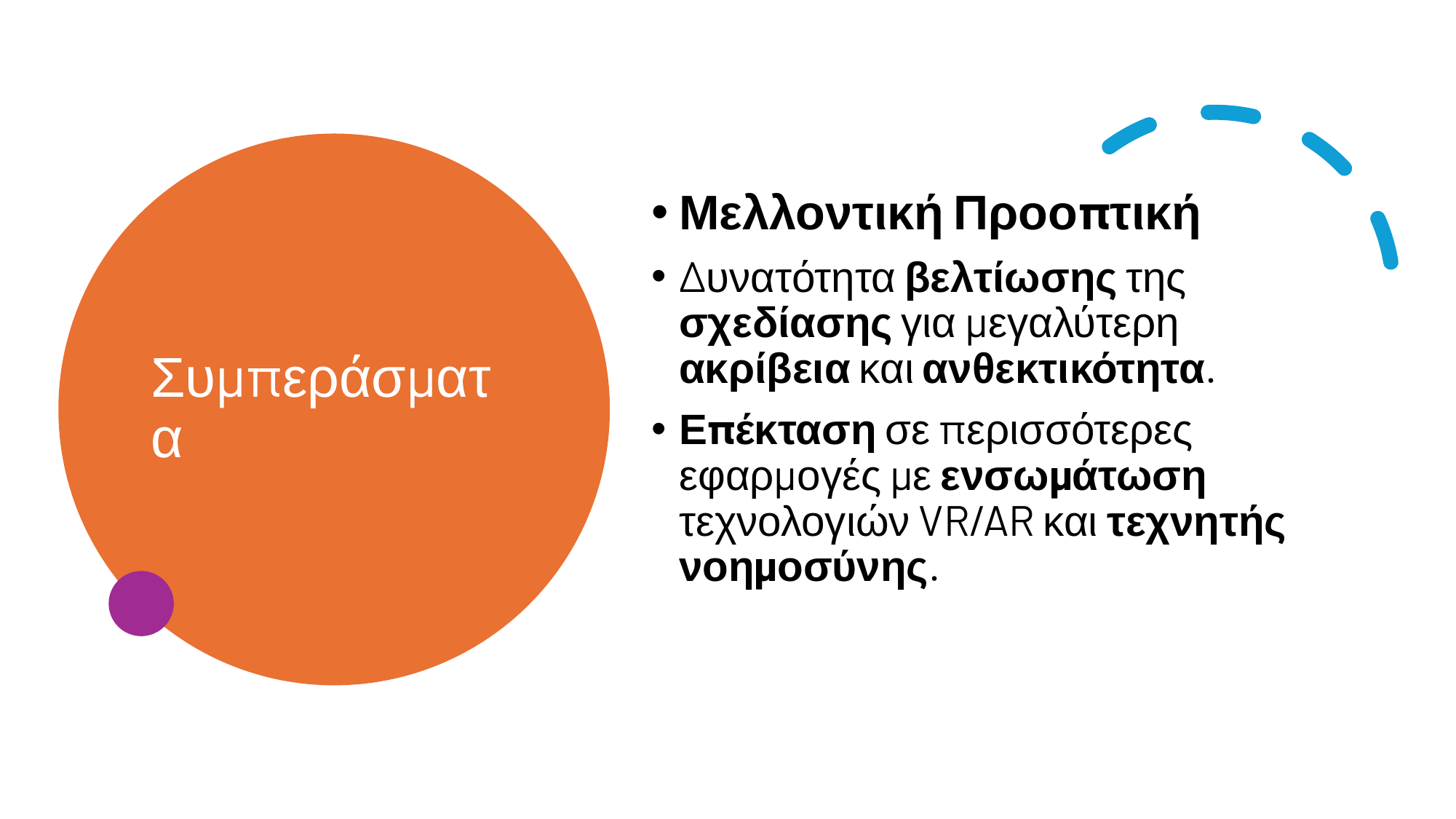

# Συμπεράσματα
Μελλοντική Προοπτική
Δυνατότητα βελτίωσης της σχεδίασης για μεγαλύτερη ακρίβεια και ανθεκτικότητα.
Επέκταση σε περισσότερες εφαρμογές με ενσωμάτωση τεχνολογιών VR/AR και τεχνητής νοημοσύνης.